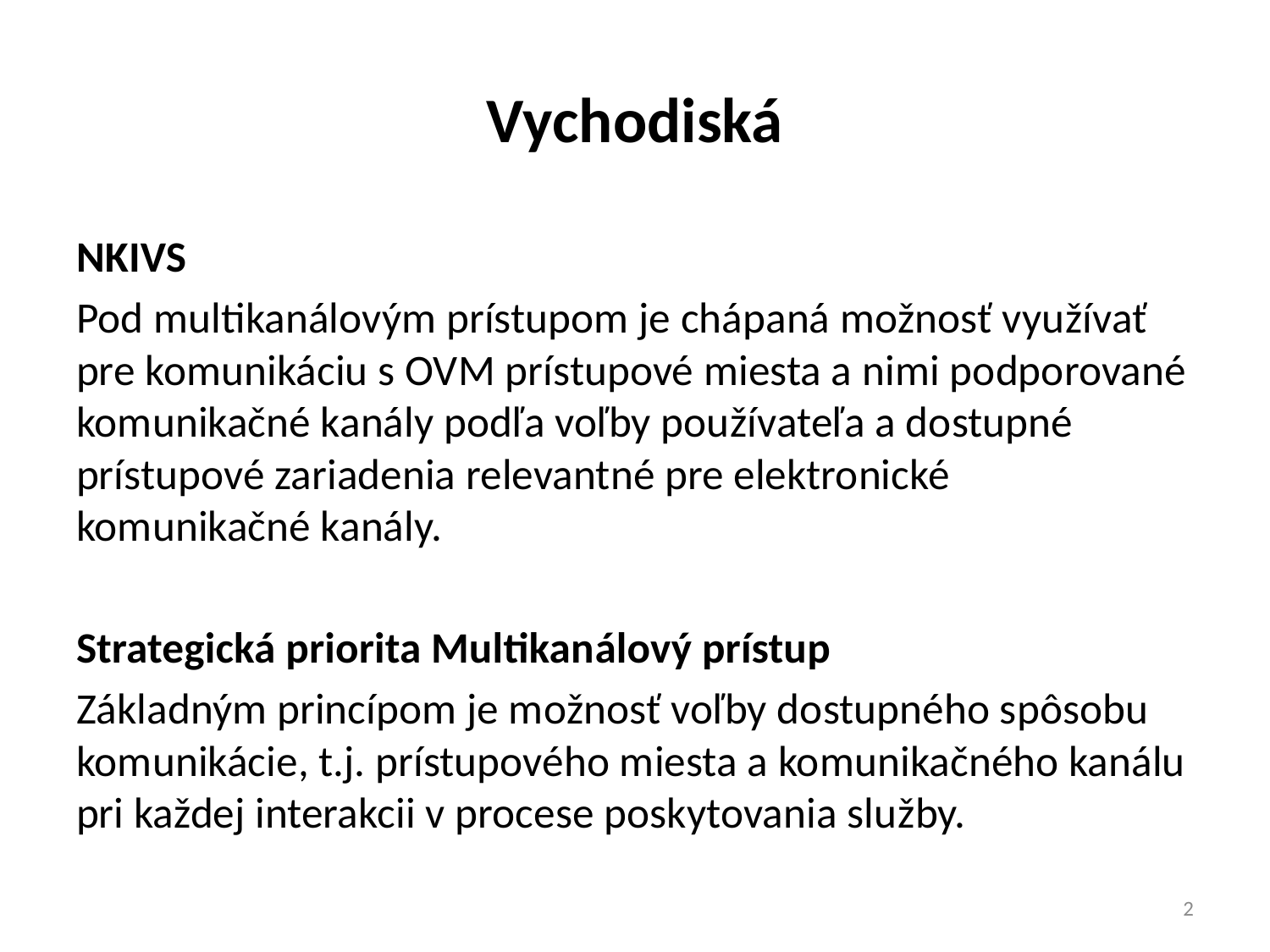

# Vychodiská
NKIVS
Pod multikanálovým prístupom je chápaná možnosť využívať pre komunikáciu s OVM prístupové miesta a nimi podporované komunikačné kanály podľa voľby používateľa a dostupné prístupové zariadenia relevantné pre elektronické komunikačné kanály.

Strategická priorita Multikanálový prístup
Základným princípom je možnosť voľby dostupného spôsobu komunikácie, t.j. prístupového miesta a komunikačného kanálu pri každej interakcii v procese poskytovania služby.
2